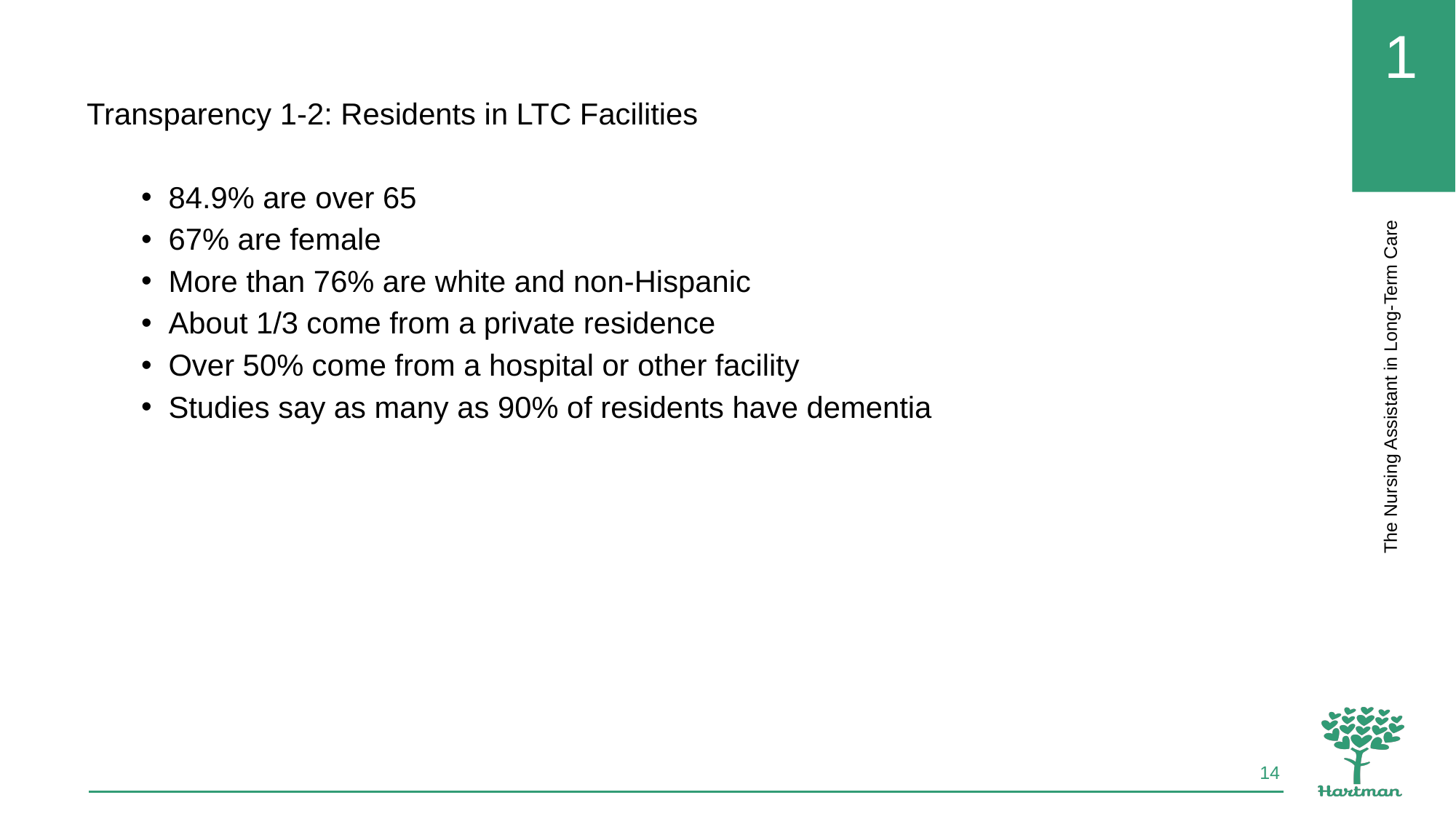

Transparency 1-2: Residents in LTC Facilities

84.9% are over 65
67% are female
More than 76% are white and non-Hispanic
About 1/3 come from a private residence
Over 50% come from a hospital or other facility
Studies say as many as 90% of residents have dementia

14